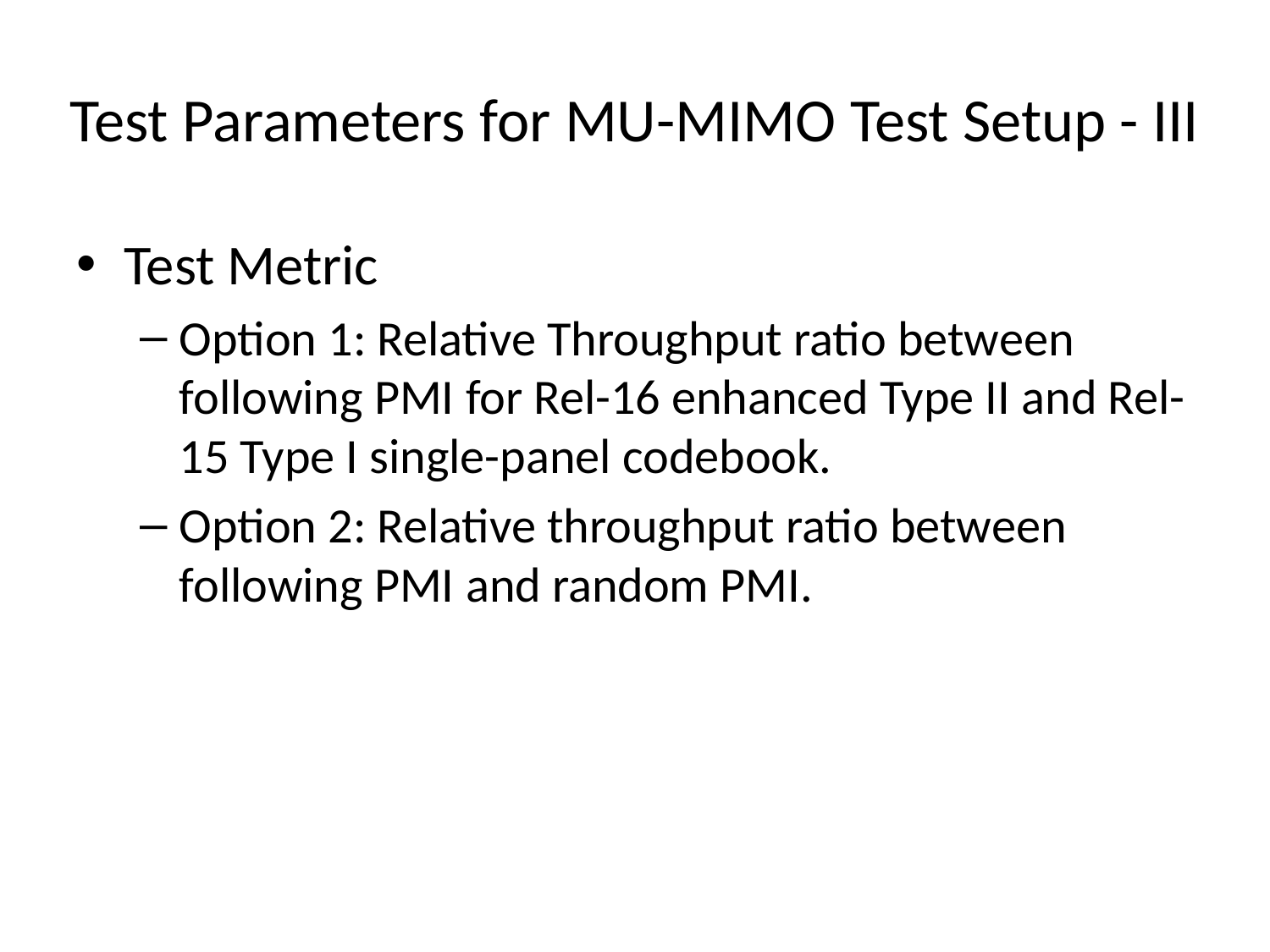

# Test Parameters for MU-MIMO Test Setup - III
Test Metric
Option 1: Relative Throughput ratio between following PMI for Rel-16 enhanced Type II and Rel-15 Type I single-panel codebook.
Option 2: Relative throughput ratio between following PMI and random PMI.